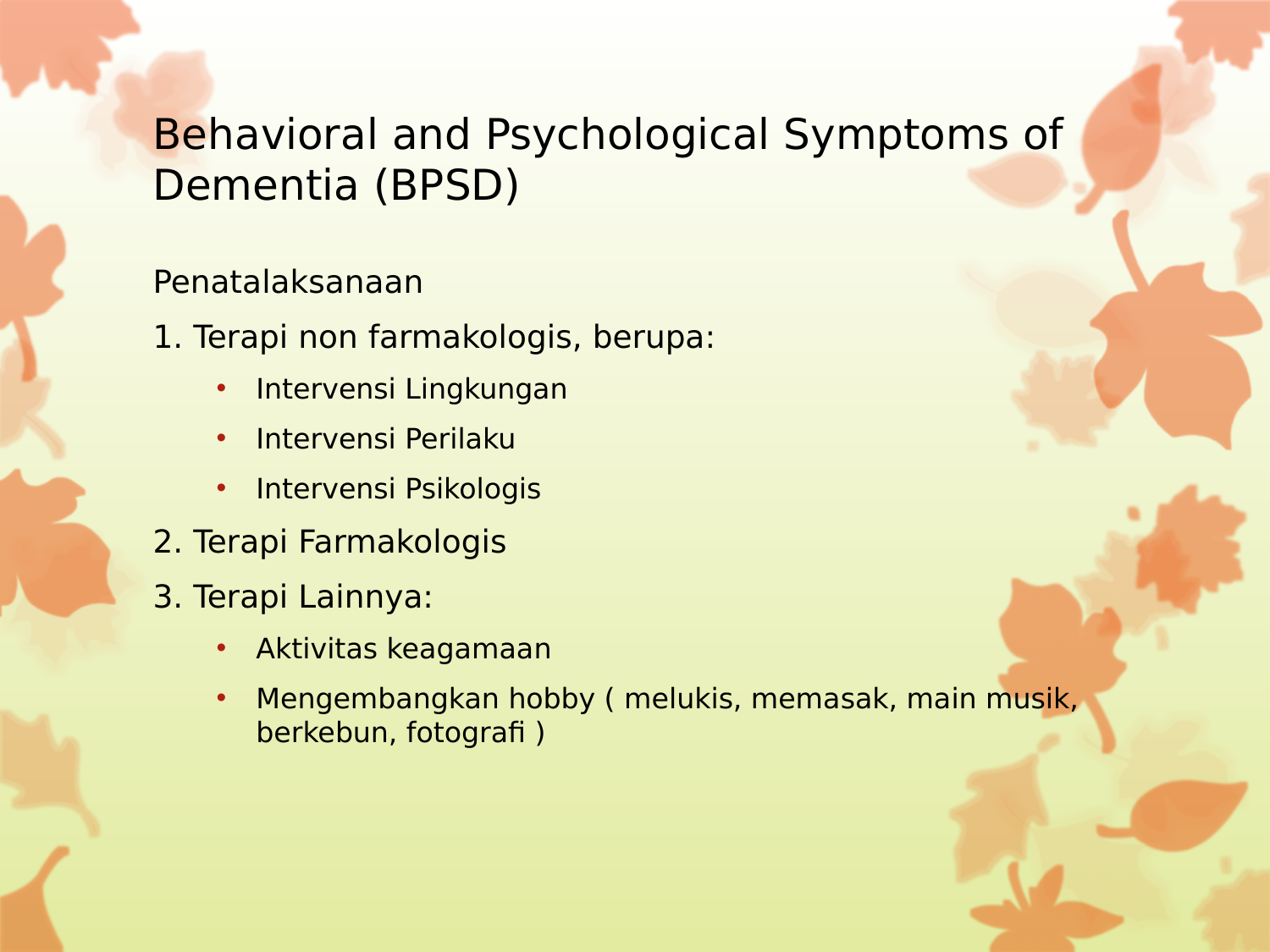

# Behavioral and Psychological Symptoms of Dementia (BPSD)
Penatalaksanaan
1. Terapi non farmakologis, berupa:
Intervensi Lingkungan
Intervensi Perilaku
Intervensi Psikologis
2. Terapi Farmakologis
3. Terapi Lainnya:
Aktivitas keagamaan
Mengembangkan hobby ( melukis, memasak, main musik,  berkebun, fotografi )